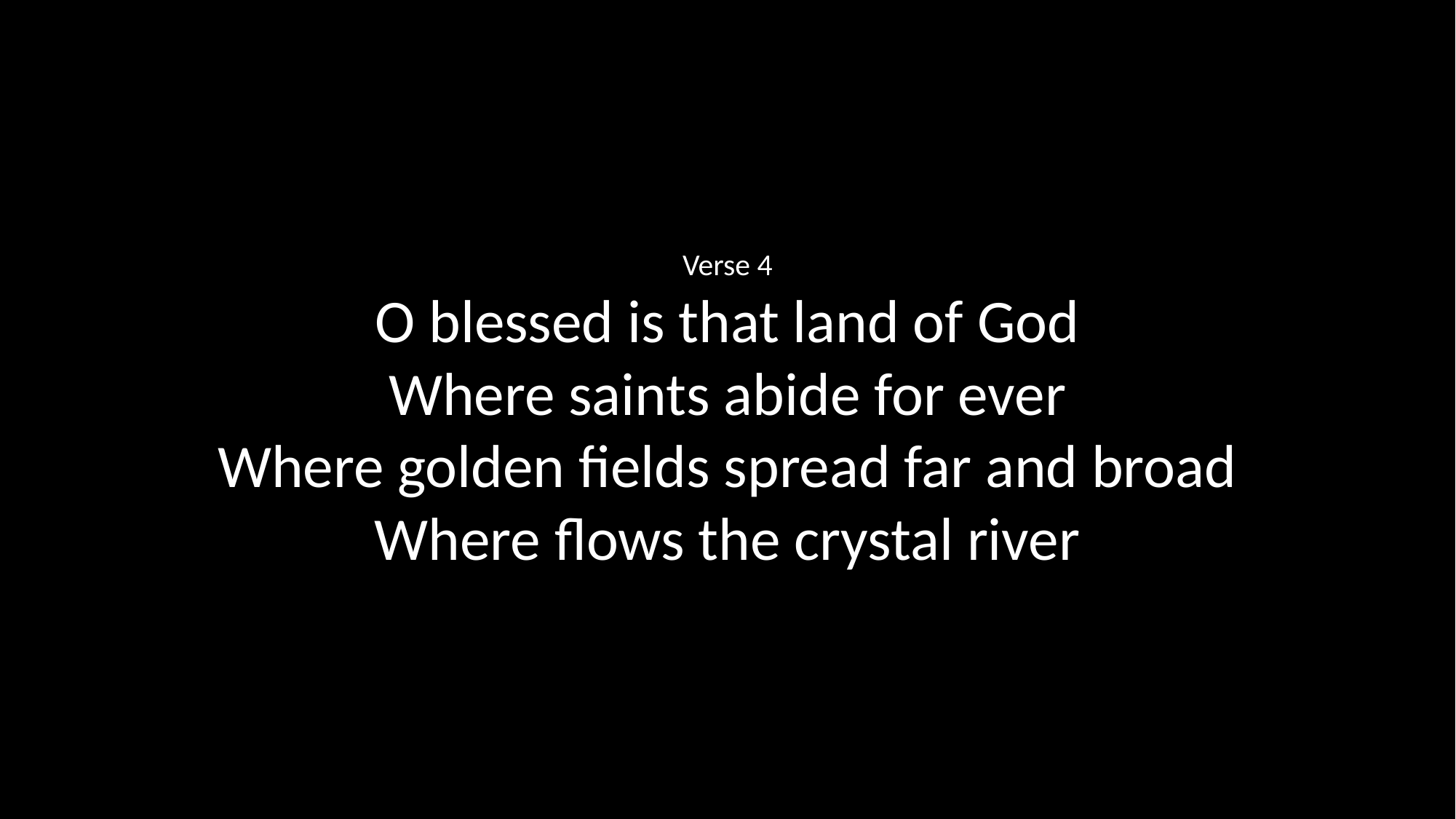

Verse 4
O blessed is that land of God
Where saints abide for ever
Where golden fields spread far and broad
Where flows the crystal river